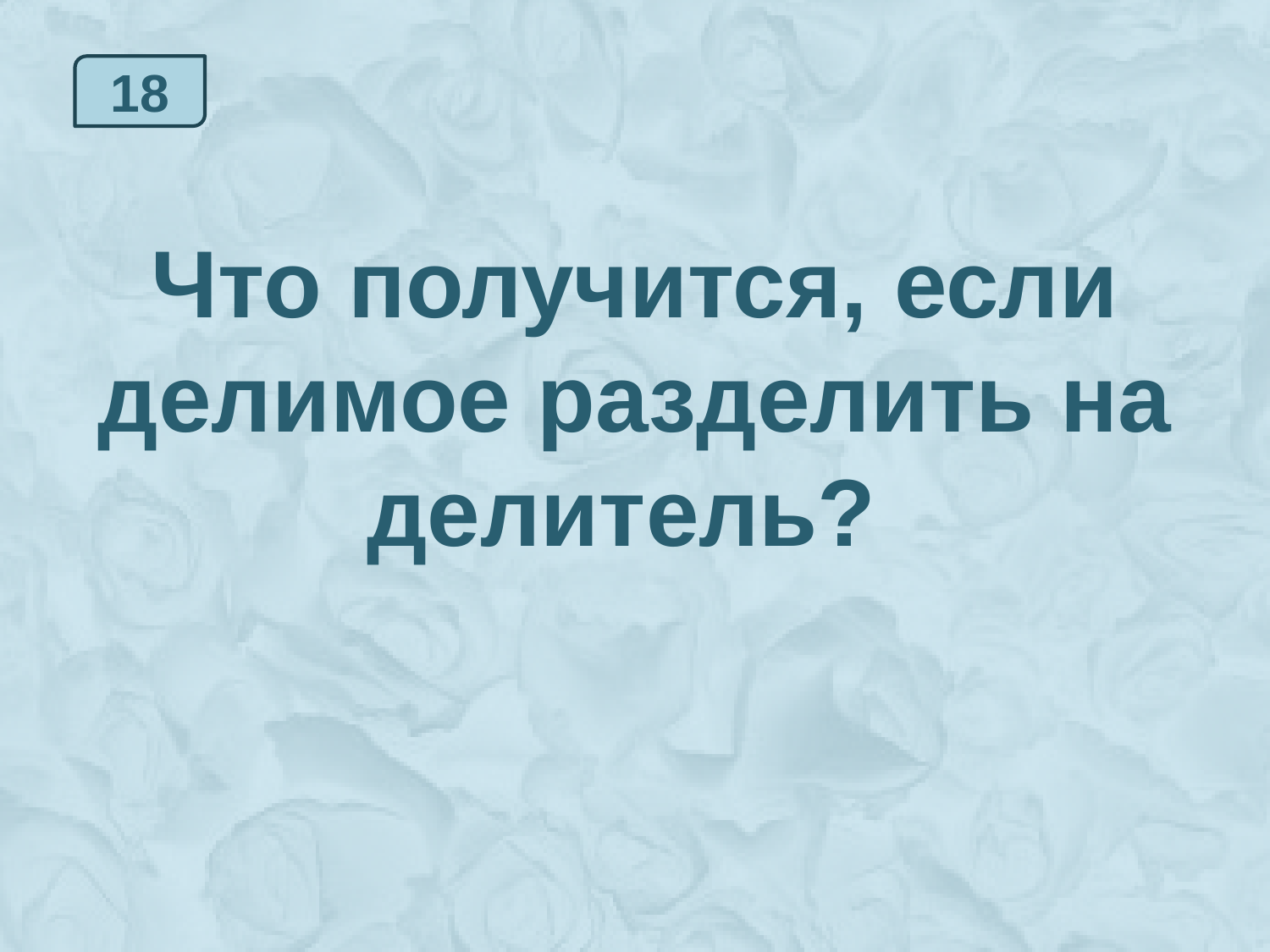

18
Что получится, если делимое разделить на делитель?